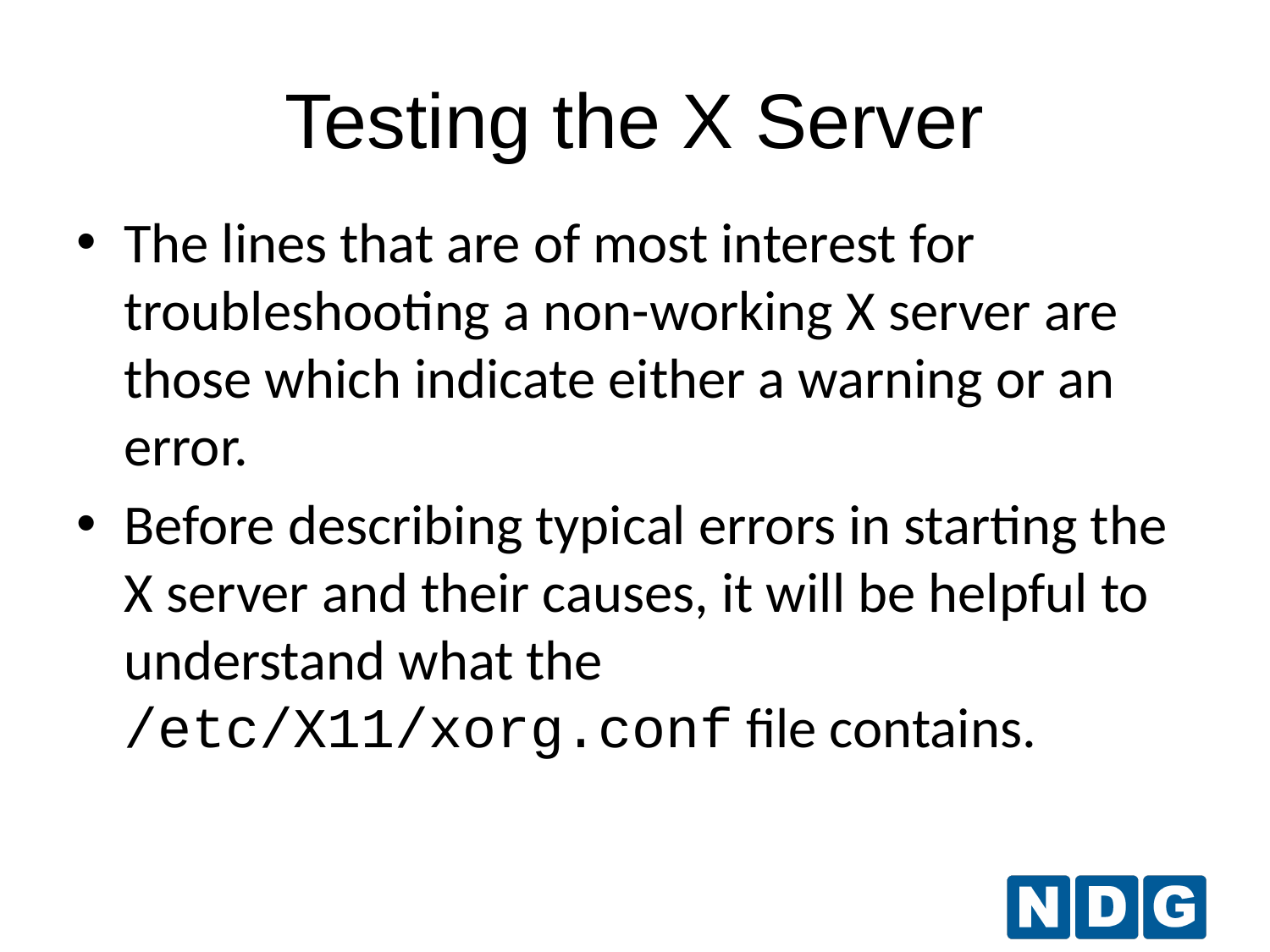

# Testing the X Server
The lines that are of most interest for troubleshooting a non-working X server are those which indicate either a warning or an error.
Before describing typical errors in starting the X server and their causes, it will be helpful to understand what the /etc/X11/xorg.conf file contains.